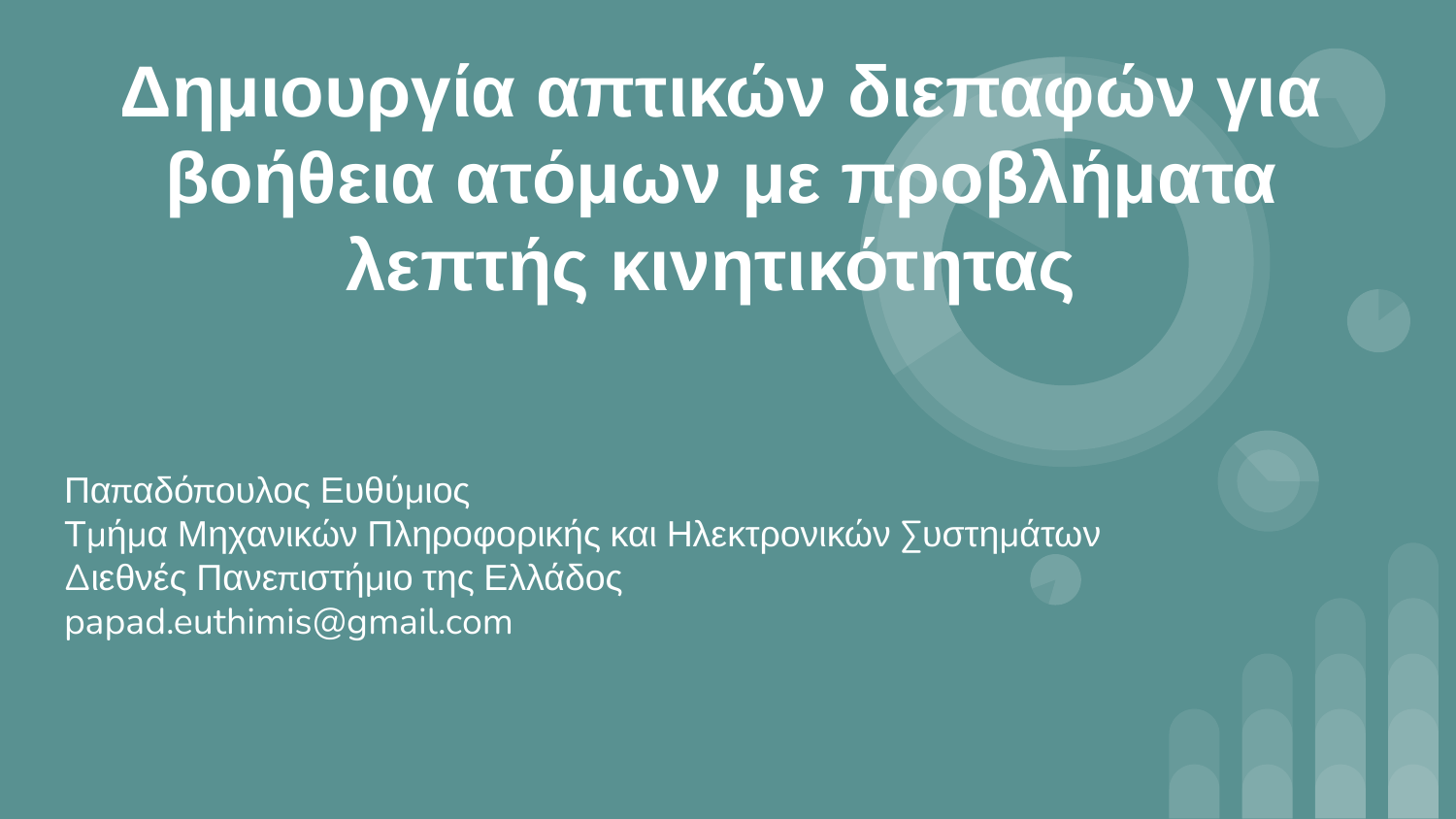

# Δημιουργία απτικών διεπαφών για βοήθεια ατόμων με προβλήματα λεπτής κινητικότητας
Παπαδόπουλος Ευθύμιος
Τμήμα Μηχανικών Πληροφορικής και Ηλεκτρονικών Συστημάτων
Διεθνές Πανεπιστήμιο της Ελλάδος
papad.euthimis@gmail.com